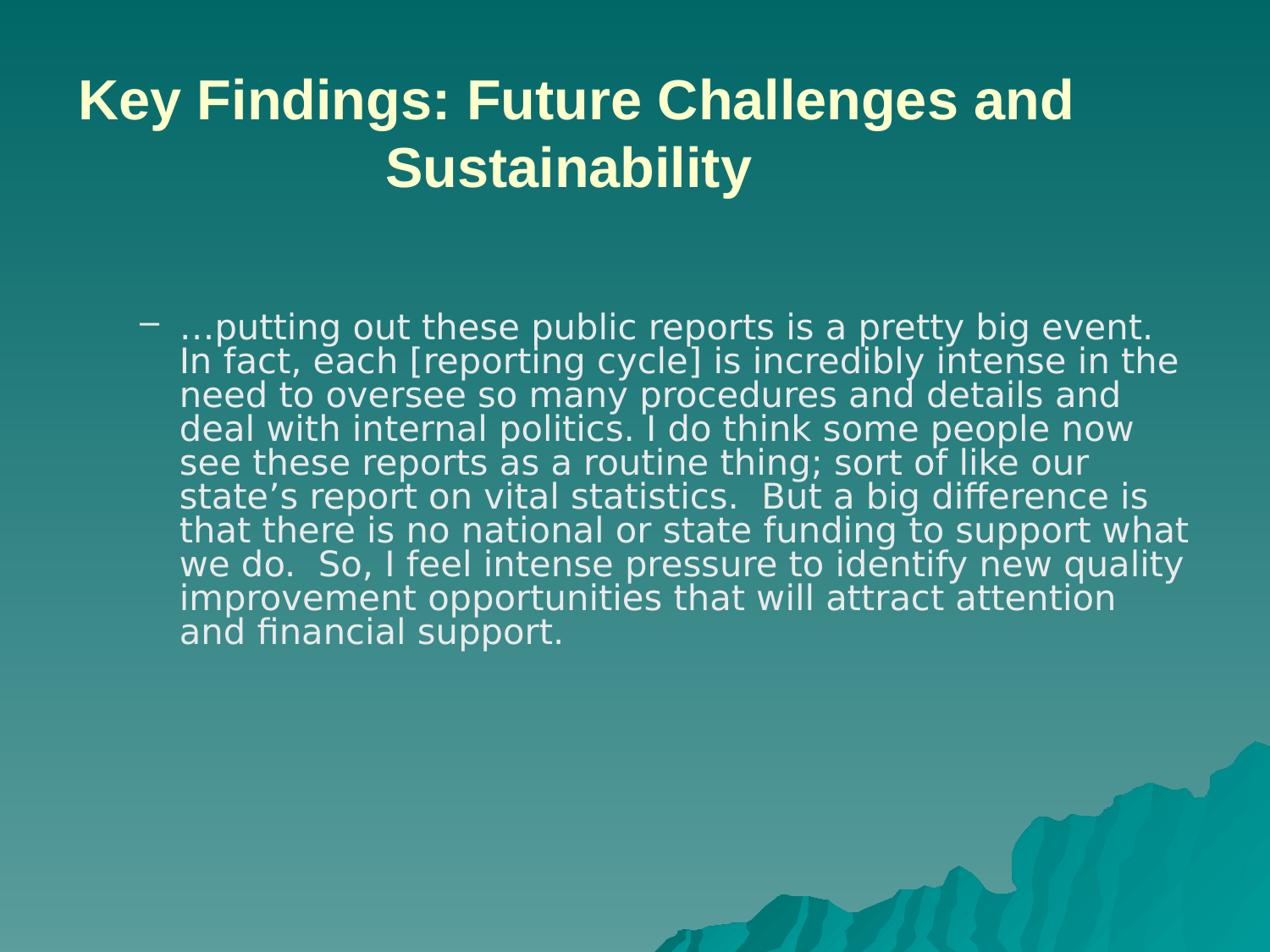

Key Findings: Future Challenges and Sustainability

…putting out these public reports is a pretty big event.  In fact, each [reporting cycle] is incredibly intense in the need to oversee so many procedures and details and deal with internal politics. I do think some people now see these reports as a routine thing; sort of like our state’s report on vital statistics.  But a big difference is that there is no national or state funding to support what we do.  So, I feel intense pressure to identify new quality improvement opportunities that will attract attention and financial support.